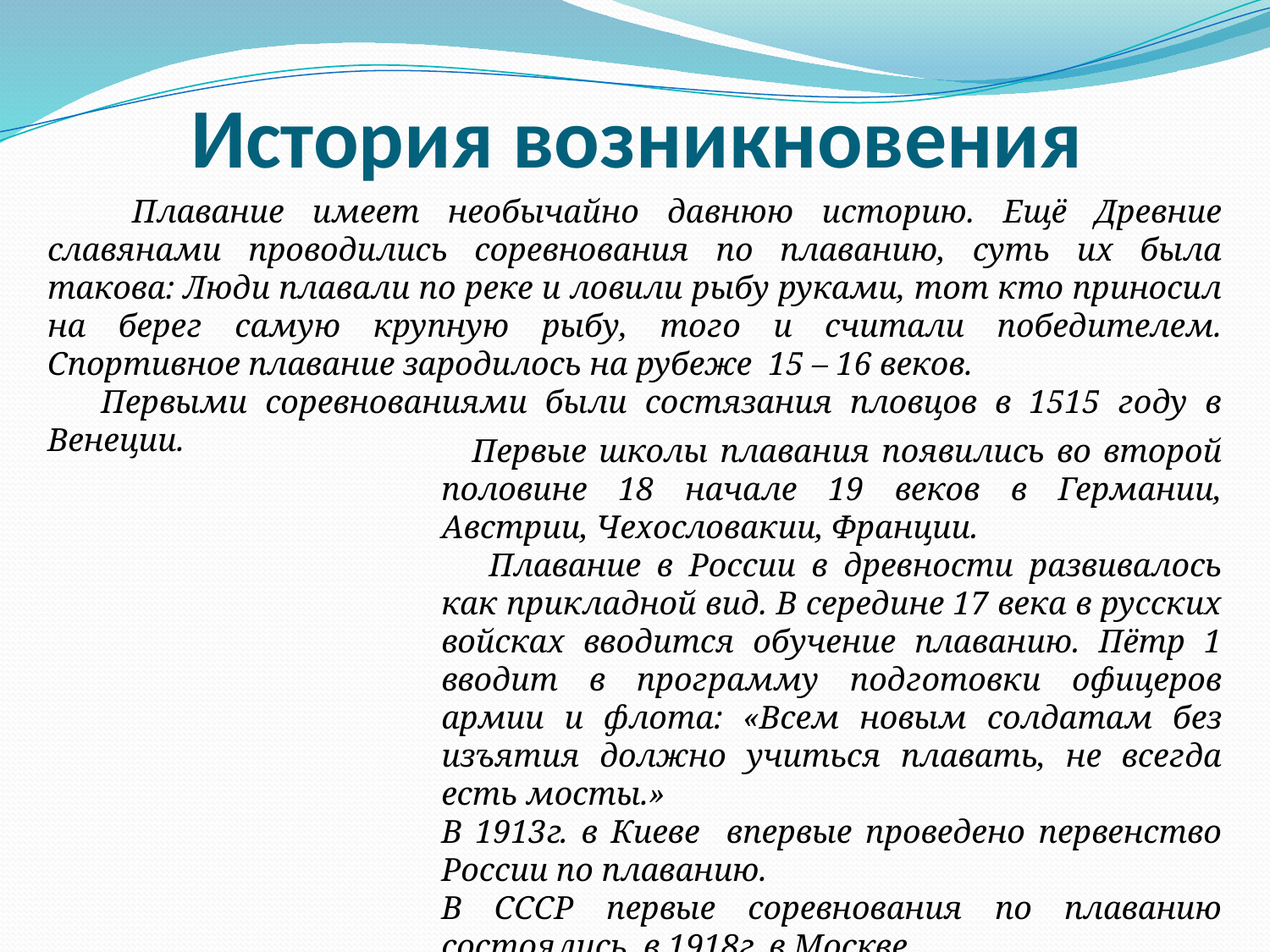

История возникновения
   Плавание имеет необычайно давнюю историю. Ещё Древние славянами проводились соревнования по плаванию, суть их была такова: Люди плавали по реке и ловили рыбу руками, тот кто приносил на берег самую крупную рыбу, того и считали победителем. Спортивное плавание зародилось на рубеже  15 – 16 веков.
   Первыми соревнованиями были состязания пловцов в 1515 году в Венеции.
   Первые школы плавания появились во второй половине 18 начале 19 веков в Германии, Австрии, Чехословакии, Франции.
   Плавание в России в древности развивалось как прикладной вид. В середине 17 века в русских войсках вводится обучение плаванию. Пётр 1 вводит в программу подготовки офицеров армии и флота: «Всем новым солдатам без изъятия должно учиться плавать, не всегда есть мосты.»
В 1913г. в Киеве  впервые проведено первенство России по плаванию.
В СССР первые соревнования по плаванию состоялись  в 1918г. в Москве.